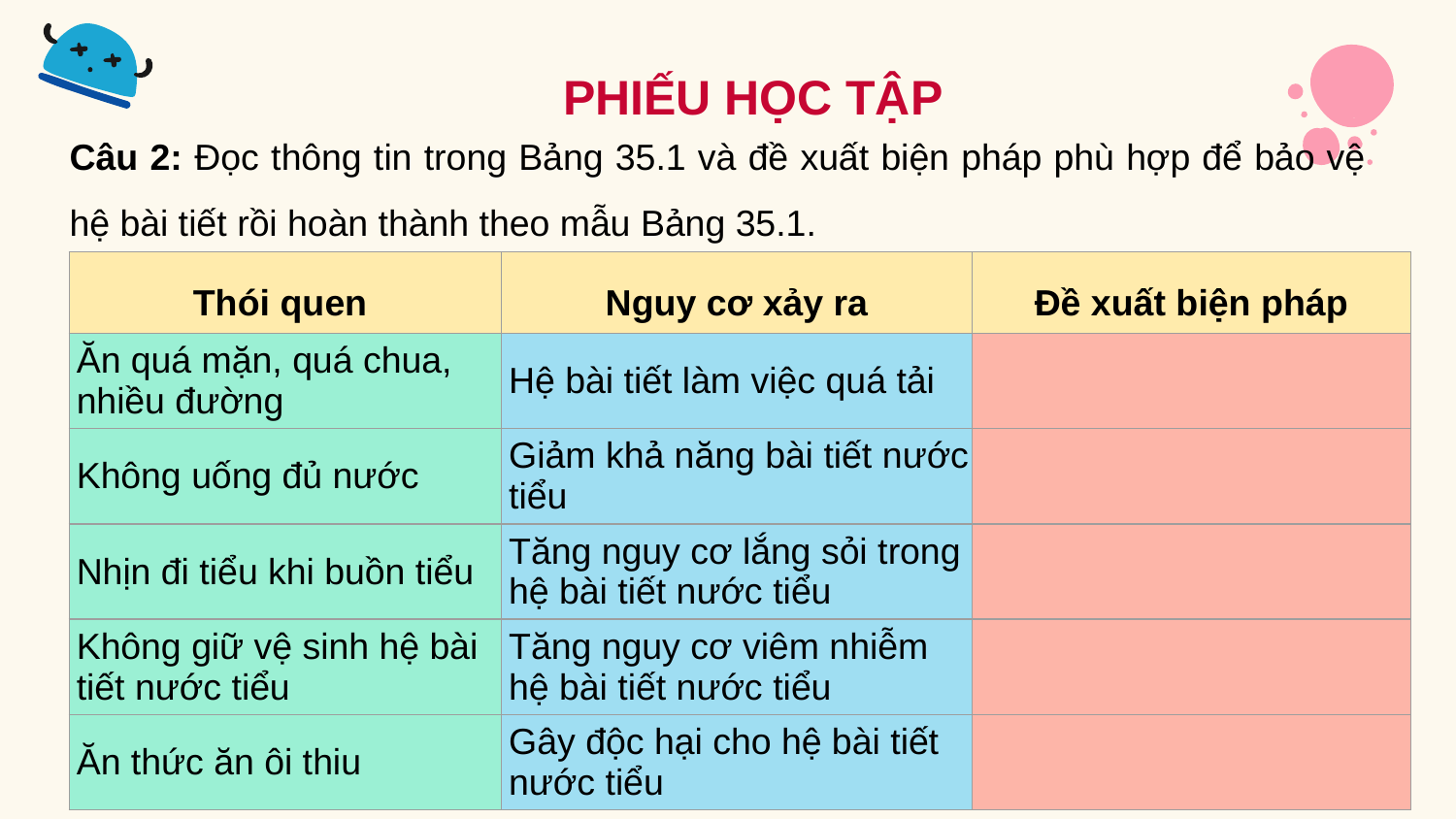

PHIẾU HỌC TẬP
Câu 2: Đọc thông tin trong Bảng 35.1 và đề xuất biện pháp phù hợp để bảo vệ hệ bài tiết rồi hoàn thành theo mẫu Bảng 35.1.
| Thói quen | Nguy cơ xảy ra | Đề xuất biện pháp |
| --- | --- | --- |
| Ăn quá mặn, quá chua, nhiều đường | Hệ bài tiết làm việc quá tải |  |
| Không uống đủ nước | Giảm khả năng bài tiết nước tiểu |  |
| Nhịn đi tiểu khi buồn tiểu | Tăng nguy cơ lắng sỏi trong hệ bài tiết nước tiểu |  |
| Không giữ vệ sinh hệ bài tiết nước tiểu | Tăng nguy cơ viêm nhiễm hệ bài tiết nước tiểu |  |
| Ăn thức ăn ôi thiu | Gây độc hại cho hệ bài tiết nước tiểu |  |